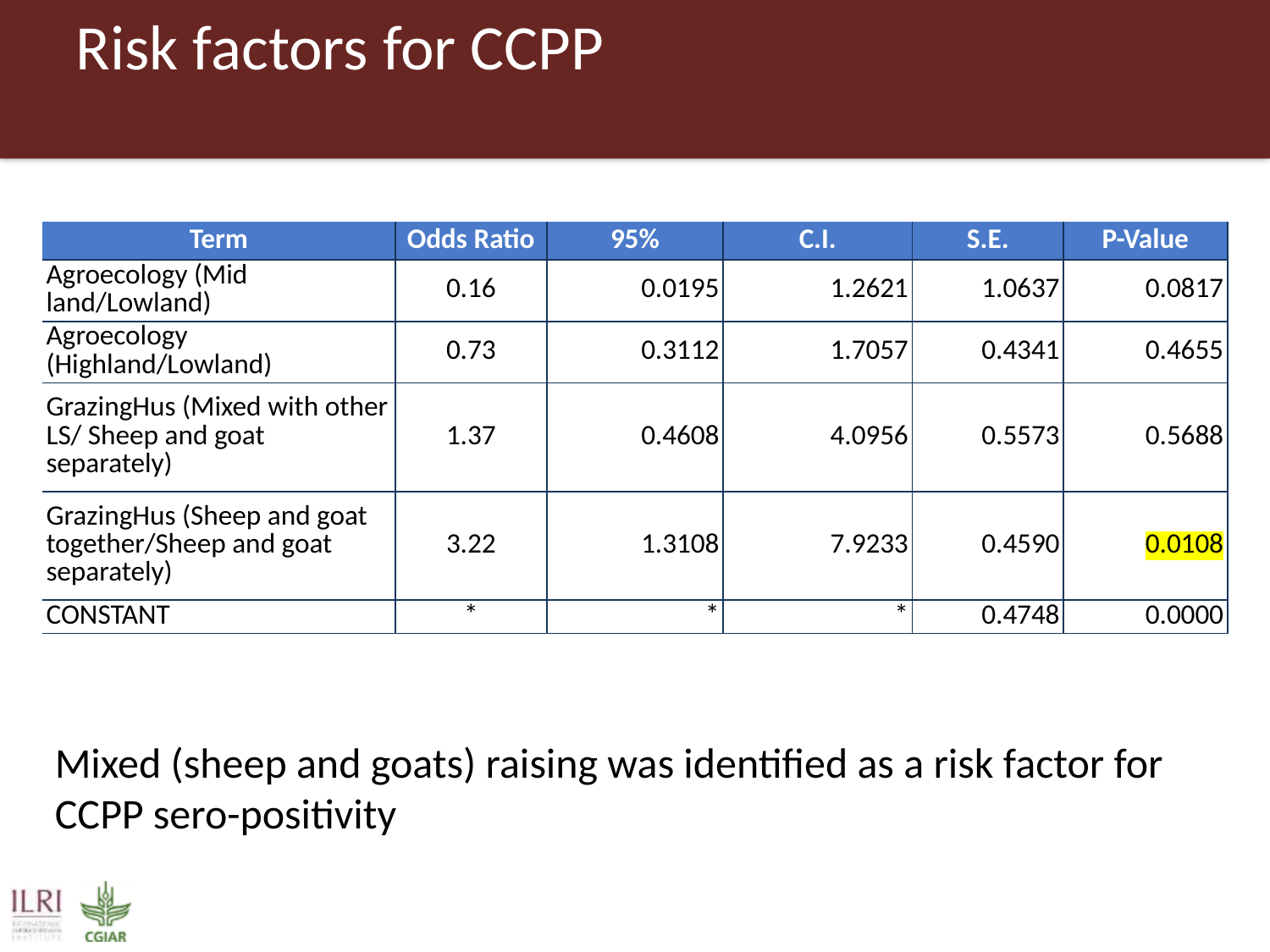

# Risk factors for CCPP
| Term | Odds Ratio | 95% | C.I. | S.E. | P-Value |
| --- | --- | --- | --- | --- | --- |
| Agroecology (Mid land/Lowland) | 0.16 | 0.0195 | 1.2621 | 1.0637 | 0.0817 |
| Agroecology (Highland/Lowland) | 0.73 | 0.3112 | 1.7057 | 0.4341 | 0.4655 |
| GrazingHus (Mixed with other LS/ Sheep and goat separately) | 1.37 | 0.4608 | 4.0956 | 0.5573 | 0.5688 |
| GrazingHus (Sheep and goat together/Sheep and goat separately) | 3.22 | 1.3108 | 7.9233 | 0.4590 | 0.0108 |
| CONSTANT | \* | \* | \* | 0.4748 | 0.0000 |
Mixed (sheep and goats) raising was identified as a risk factor for CCPP sero-positivity